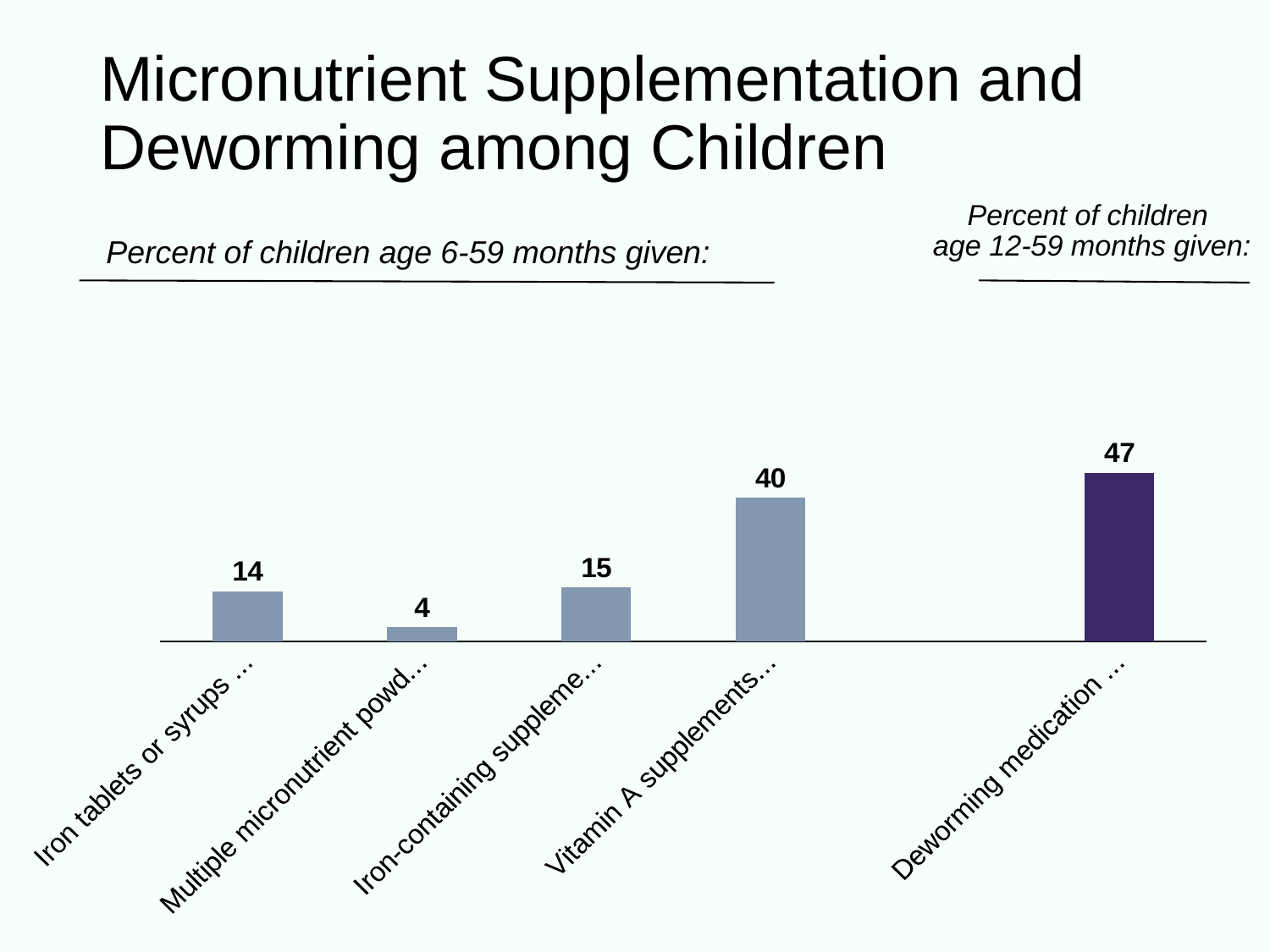

# Micronutrient Supplementation and Deworming among Children
Percent of children
age 12-59 months given:
Percent of children age 6-59 months given:

### Chart

| Category | Iron tablets or syrups in last 12 months |
|---|---|
| Iron tablets or syrups in last 12 months | 14.0 |
| Multiple micronutrient powders (REMAQS) in last 12 months | 4.0 |
| Iron-containing supplements in last 12 months | 15.0 |
| Vitamin A supplements in last 6 months | 40.0 |
|  | None |
| Deworming medication in last 6 months | 47.0 |